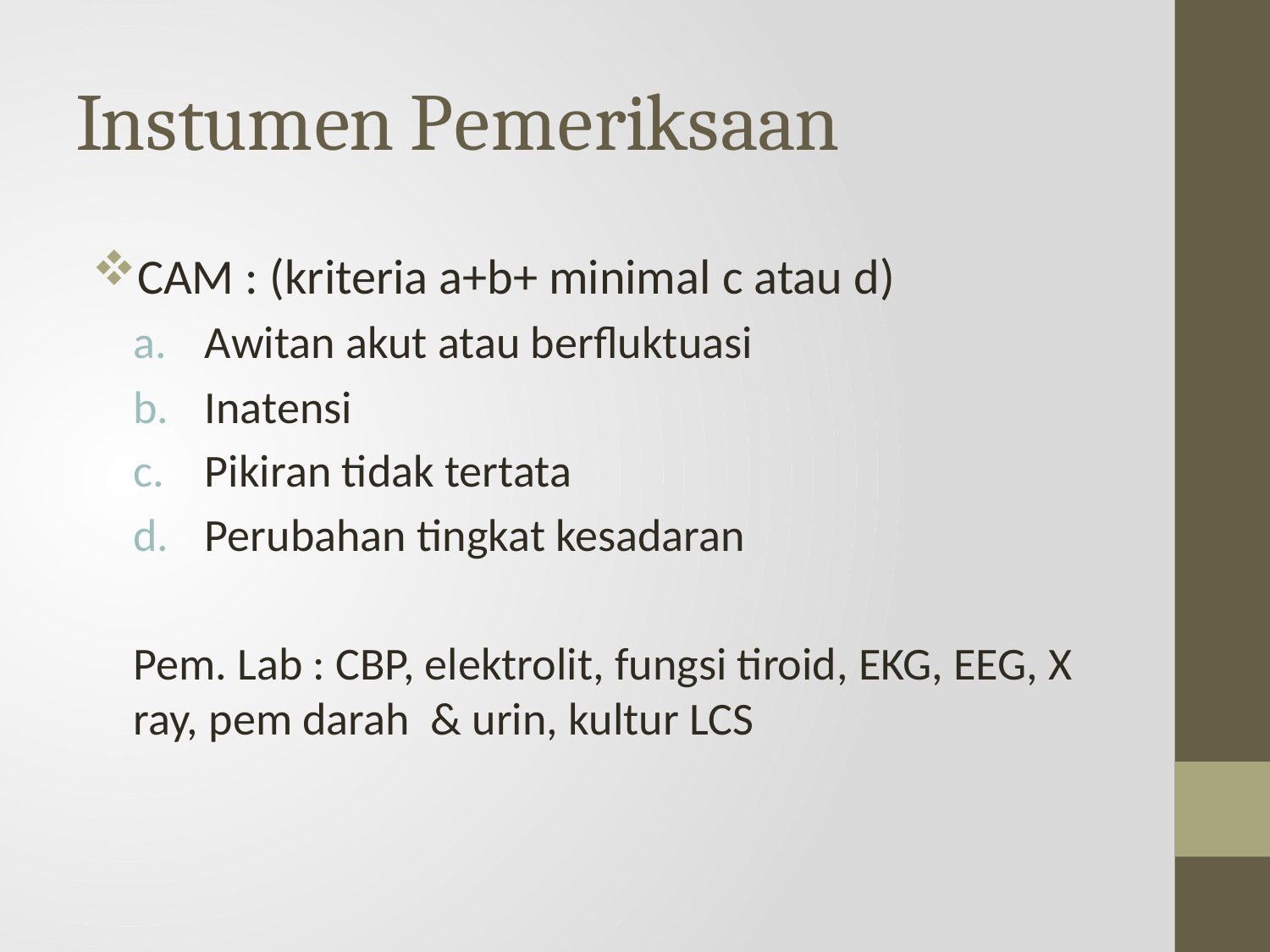

# Instumen Pemeriksaan

CAM : (kriteria a+b+ minimal c atau d)
Awitan akut atau berfluktuasi
Inatensi
Pikiran tidak tertata
Perubahan tingkat kesadaran

Pem. Lab : CBP, elektrolit, fungsi tiroid, EKG, EEG, X ray, pem darah  & urin, kultur LCS